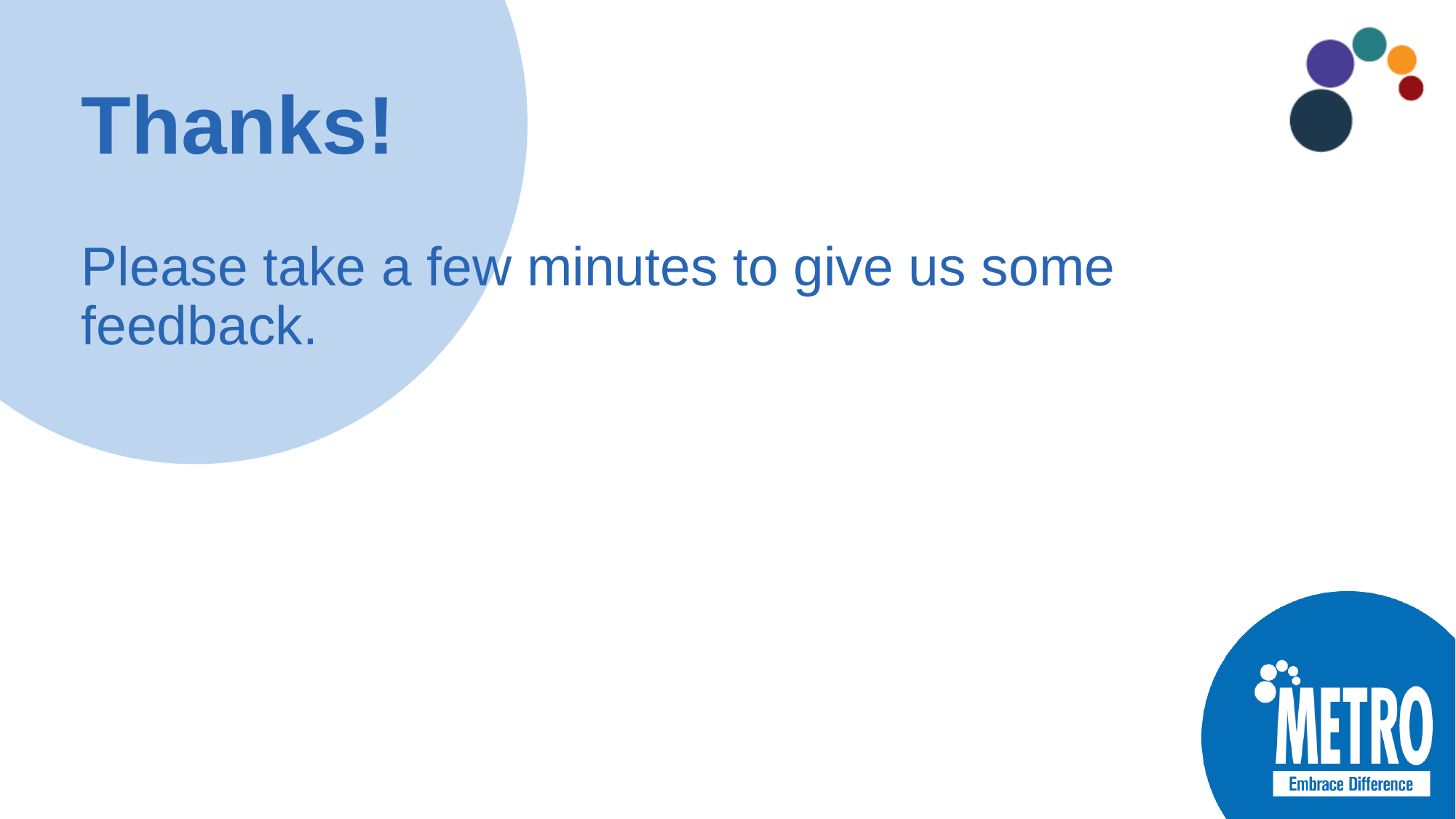

# Thanks!
Please take a few minutes to give us some feedback.